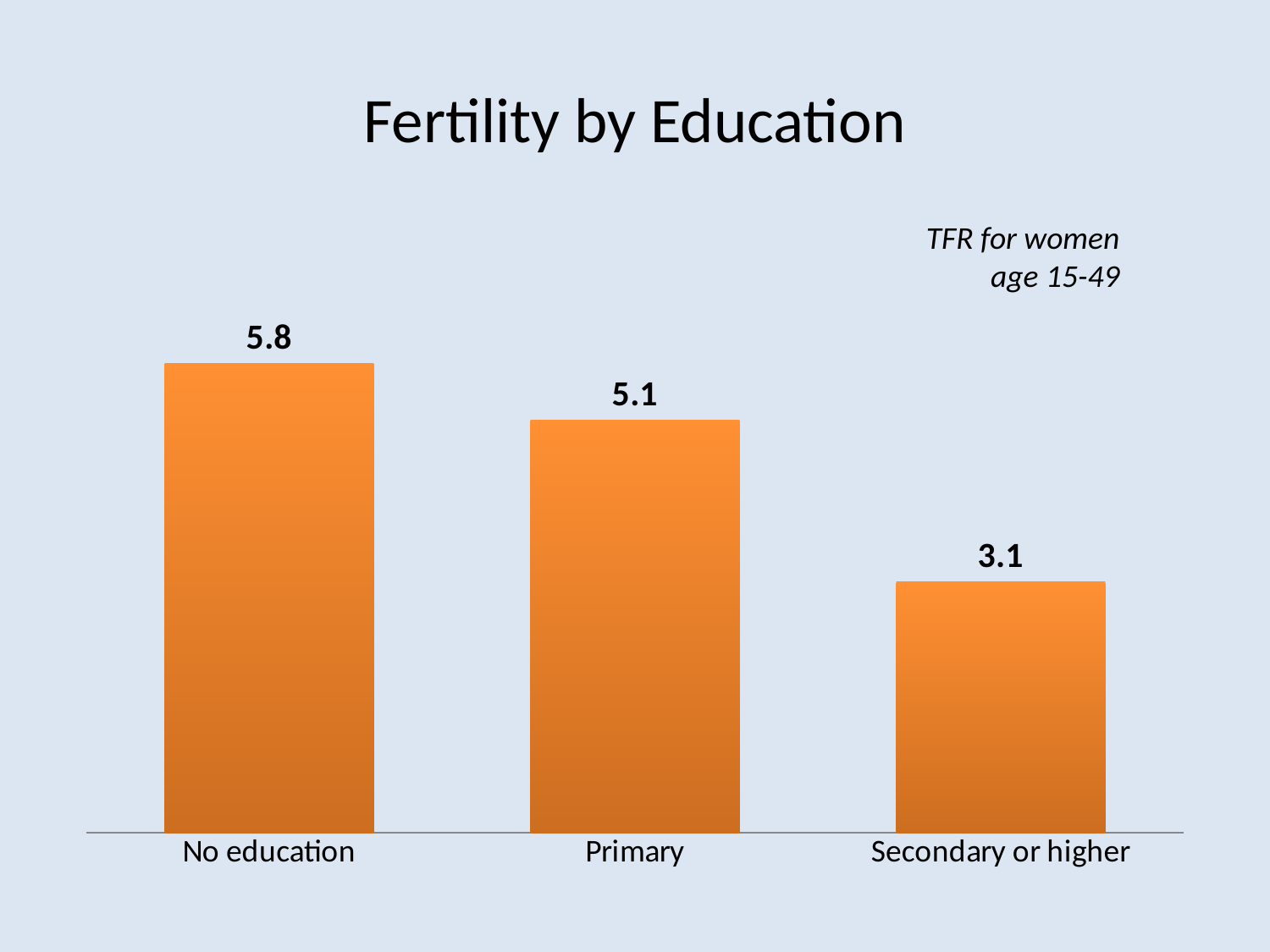

# Fertility by Education
TFR for women age 15-49

### Chart

| Category | Series 1 |
|---|---|
| No education | 5.8 |
| Primary | 5.1 |
| Secondary or higher | 3.1 |